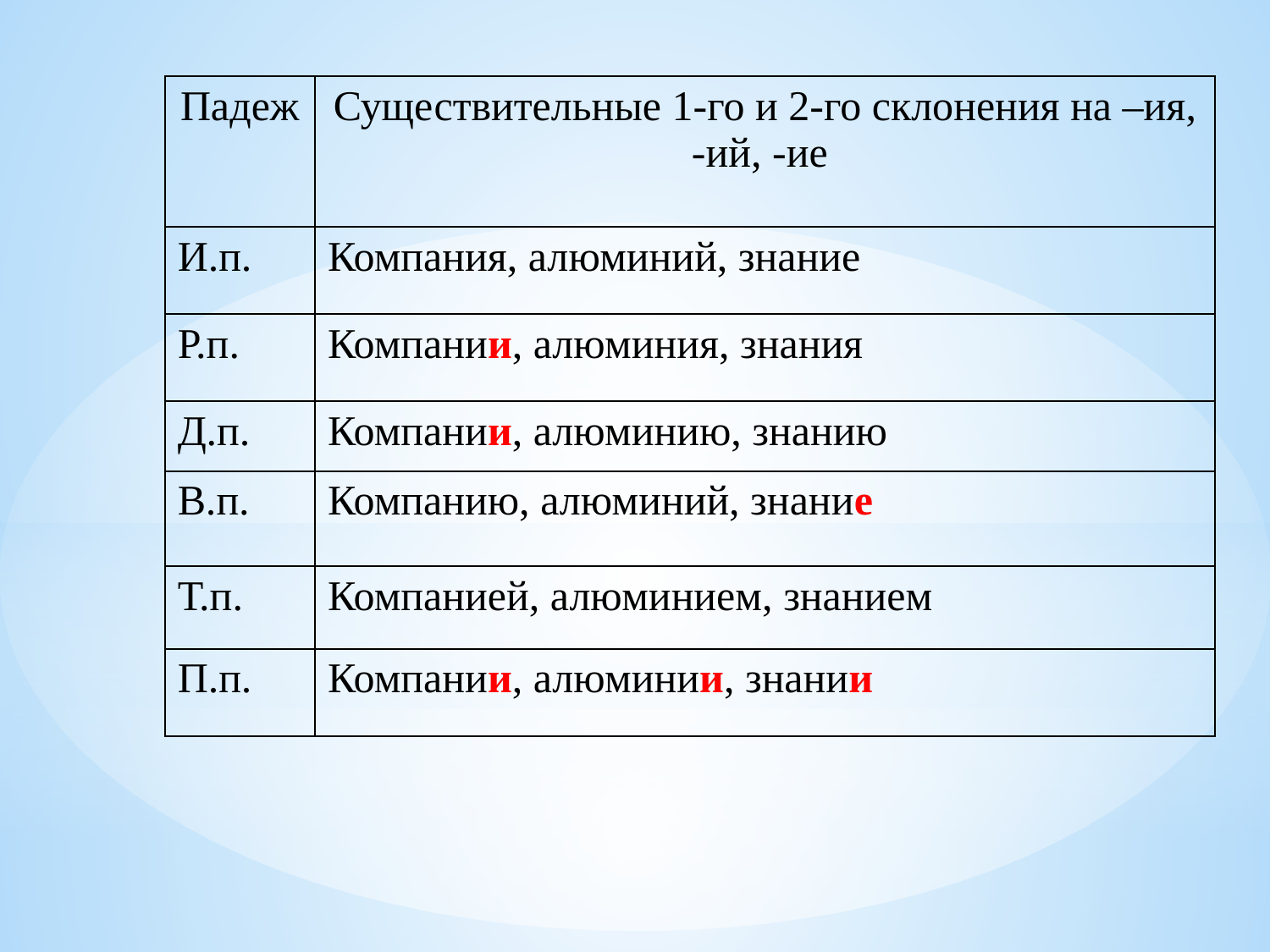

| Падеж | Существительные 1-го и 2-го склонения на –ия, -ий, -ие |
| --- | --- |
| И.п. | Компания, алюминий, знание |
| Р.п. | Компании, алюминия, знания |
| Д.п. | Компании, алюминию, знанию |
| В.п. | Компанию, алюминий, знание |
| Т.п. | Компанией, алюминием, знанием |
| П.п. | Компании, алюминии, знании |